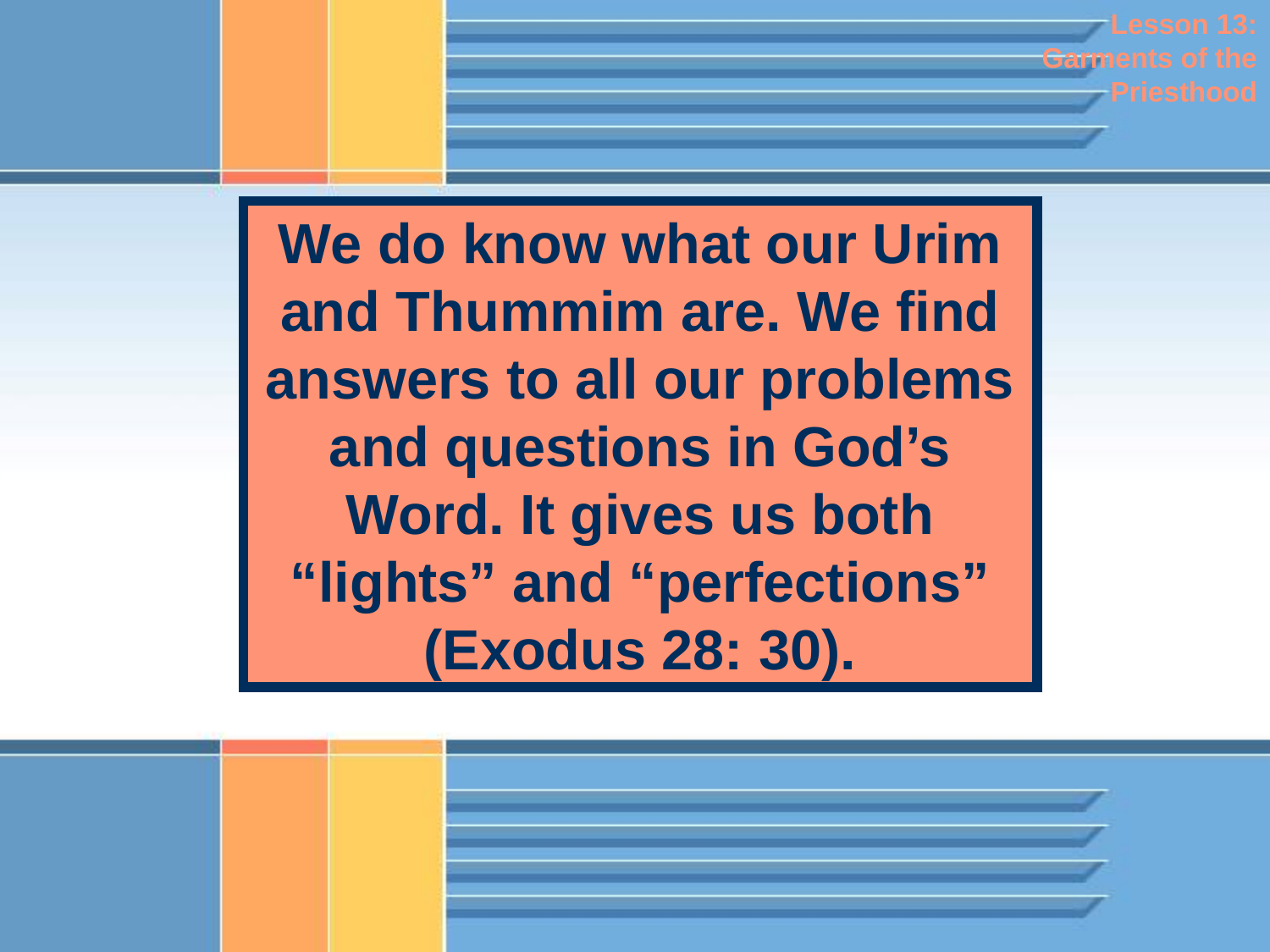

Lesson 13: Garments of the Priesthood
We do know what our Urim and Thummim are. We find answers to all our problems and questions in God’s Word. It gives us both “lights” and “perfections” (Exodus 28: 30).